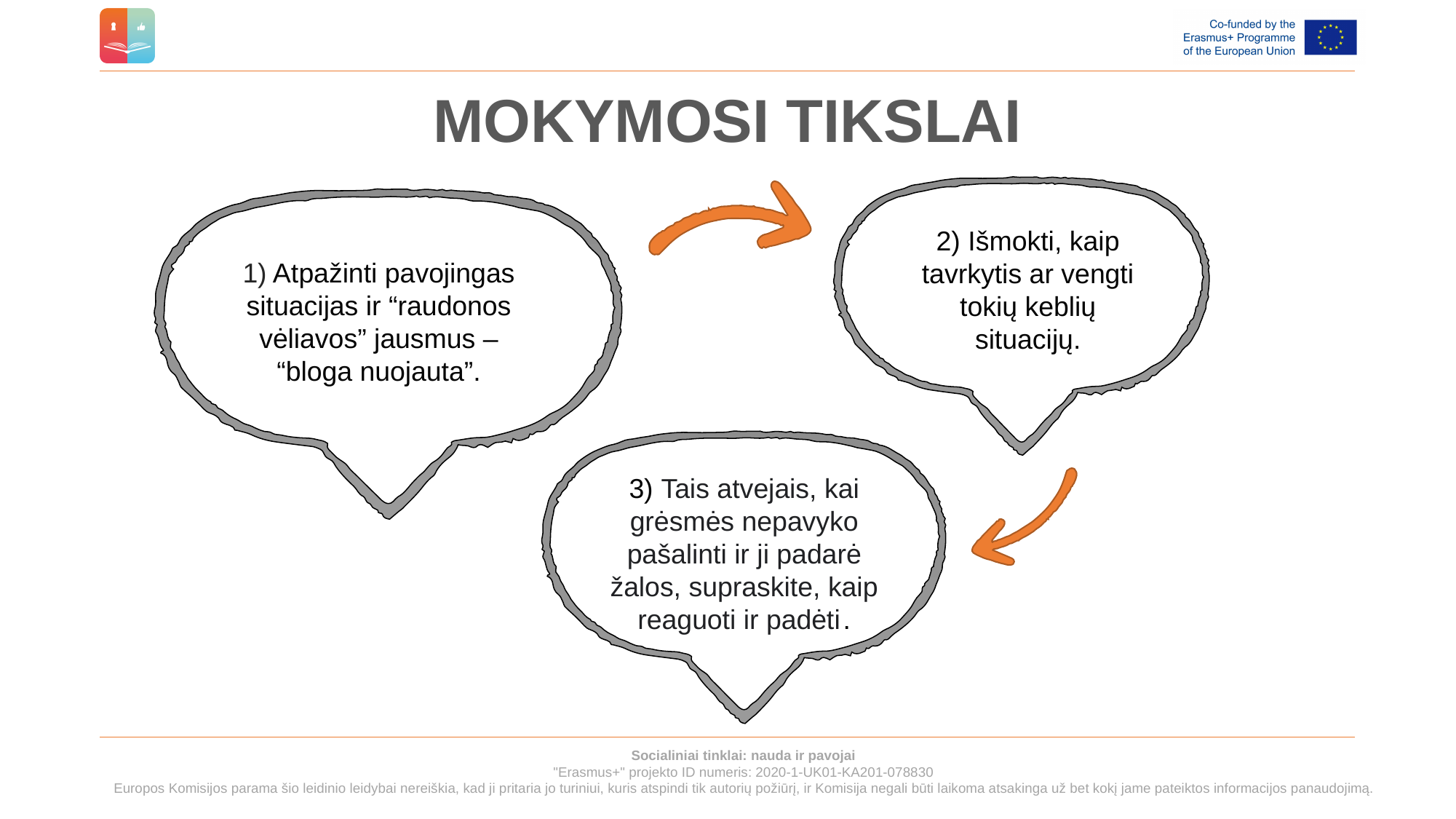

# MOKYMOSI TIKSLAI

2) Išmokti, kaip tavrkytis ar vengti tokių keblių situacijų.
1) Atpažinti pavojingas situacijas ir “raudonos vėliavos” jausmus – “bloga nuojauta”.

3) Tais atvejais, kai grėsmės nepavyko pašalinti ir ji padarė žalos, supraskite, kaip reaguoti ir padėti .

Socialiniai tinklai: nauda ir pavojai
"Erasmus+" projekto ID numeris: 2020-1-UK01-KA201-078830
Europos Komisijos parama šio leidinio leidybai nereiškia, kad ji pritaria jo turiniui, kuris atspindi tik autorių požiūrį, ir Komisija negali būti laikoma atsakinga už bet kokį jame pateiktos informacijos panaudojimą.